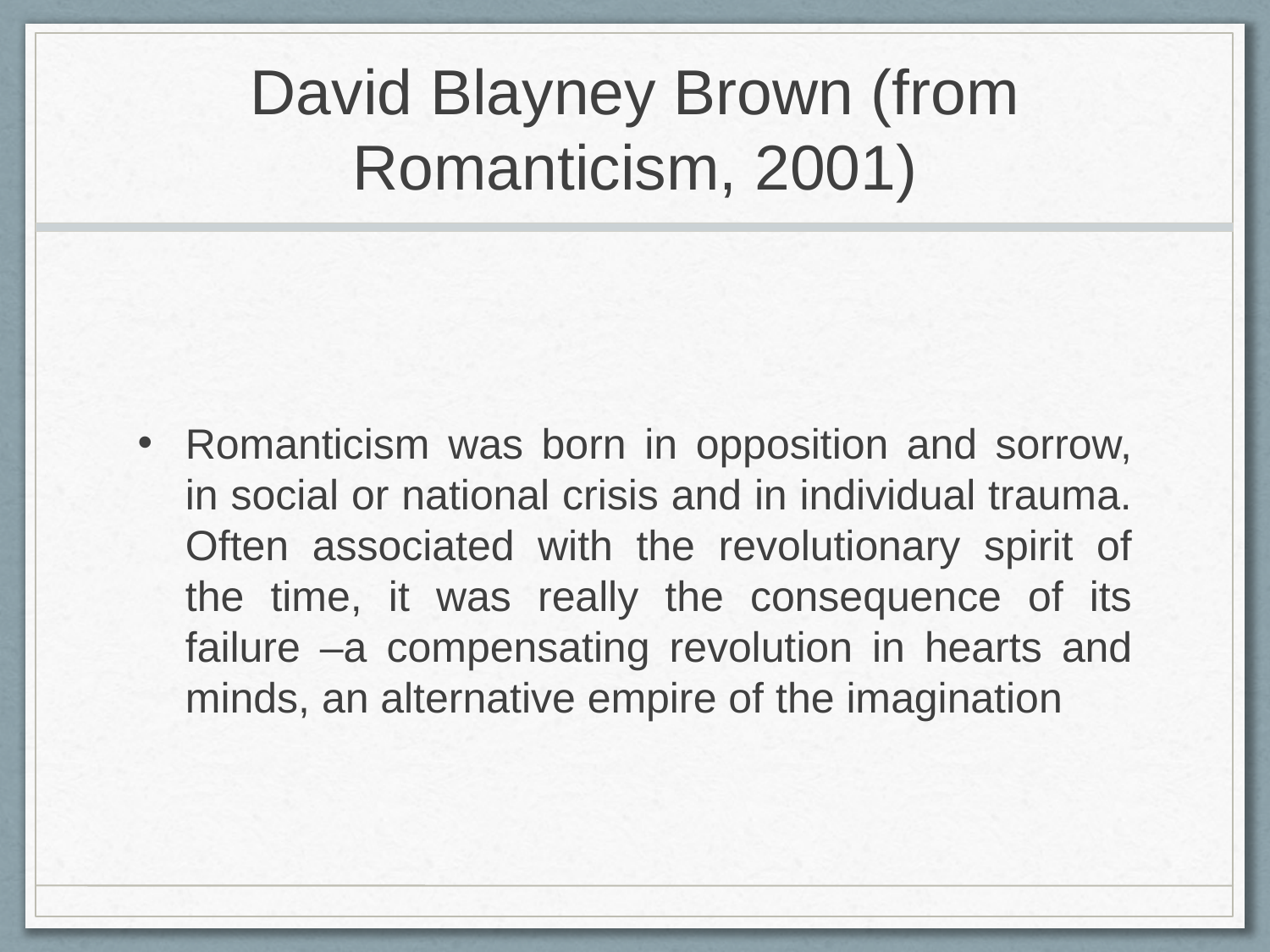

# David Blayney Brown (from Romanticism, 2001)
Romanticism was born in opposition and sorrow, in social or national crisis and in individual trauma. Often associated with the revolutionary spirit of the time, it was really the consequence of its failure –a compensating revolution in hearts and minds, an alternative empire of the imagination